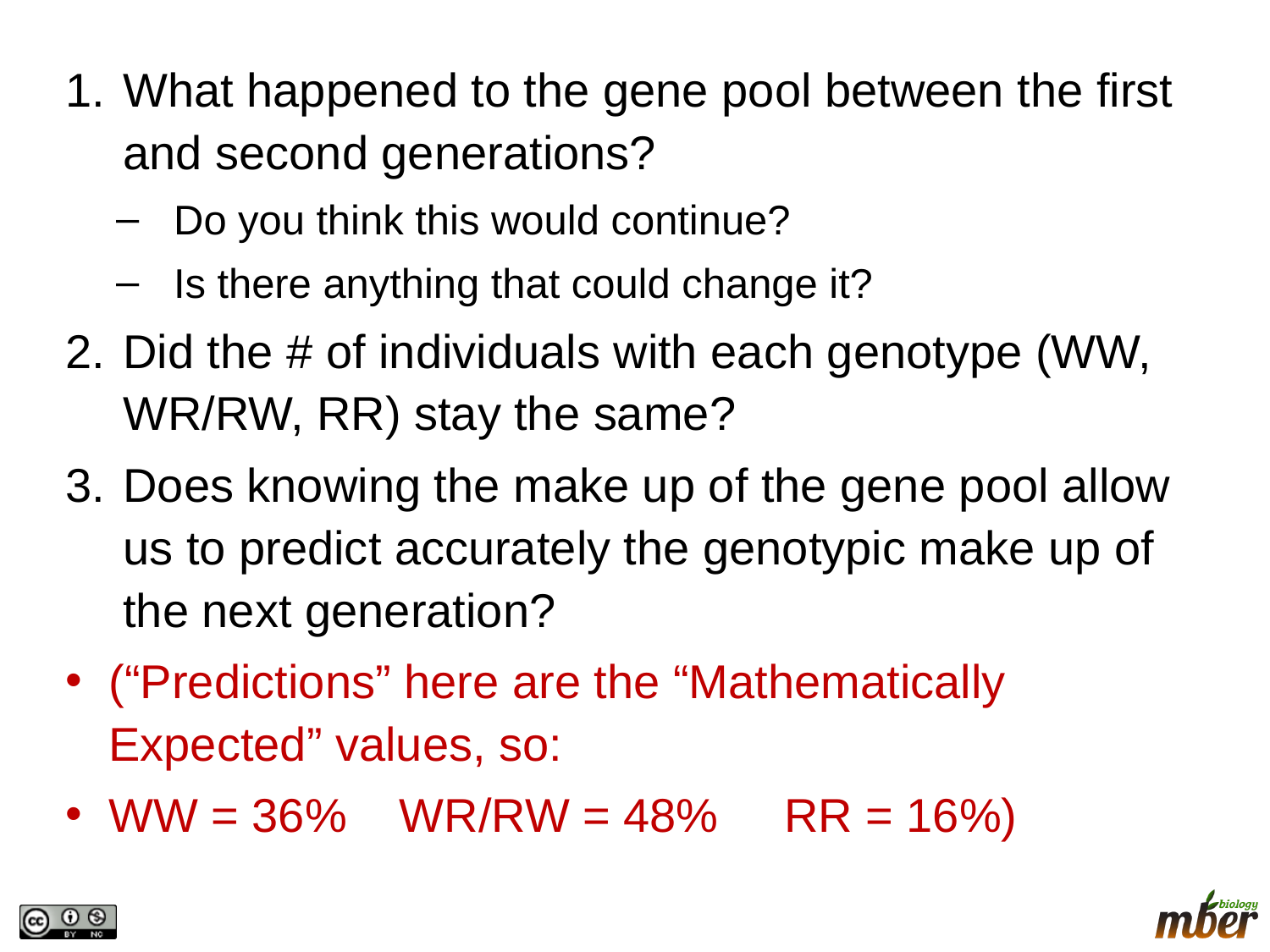

What happened to the gene pool between the first and second generations?
Do you think this would continue?
Is there anything that could change it?
Did the # of individuals with each genotype (WW, WR/RW, RR) stay the same?
Does knowing the make up of the gene pool allow us to predict accurately the genotypic make up of the next generation?
(“Predictions” here are the “Mathematically Expected” values, so:
WW = 36%    WR/RW = 48%     RR = 16%)